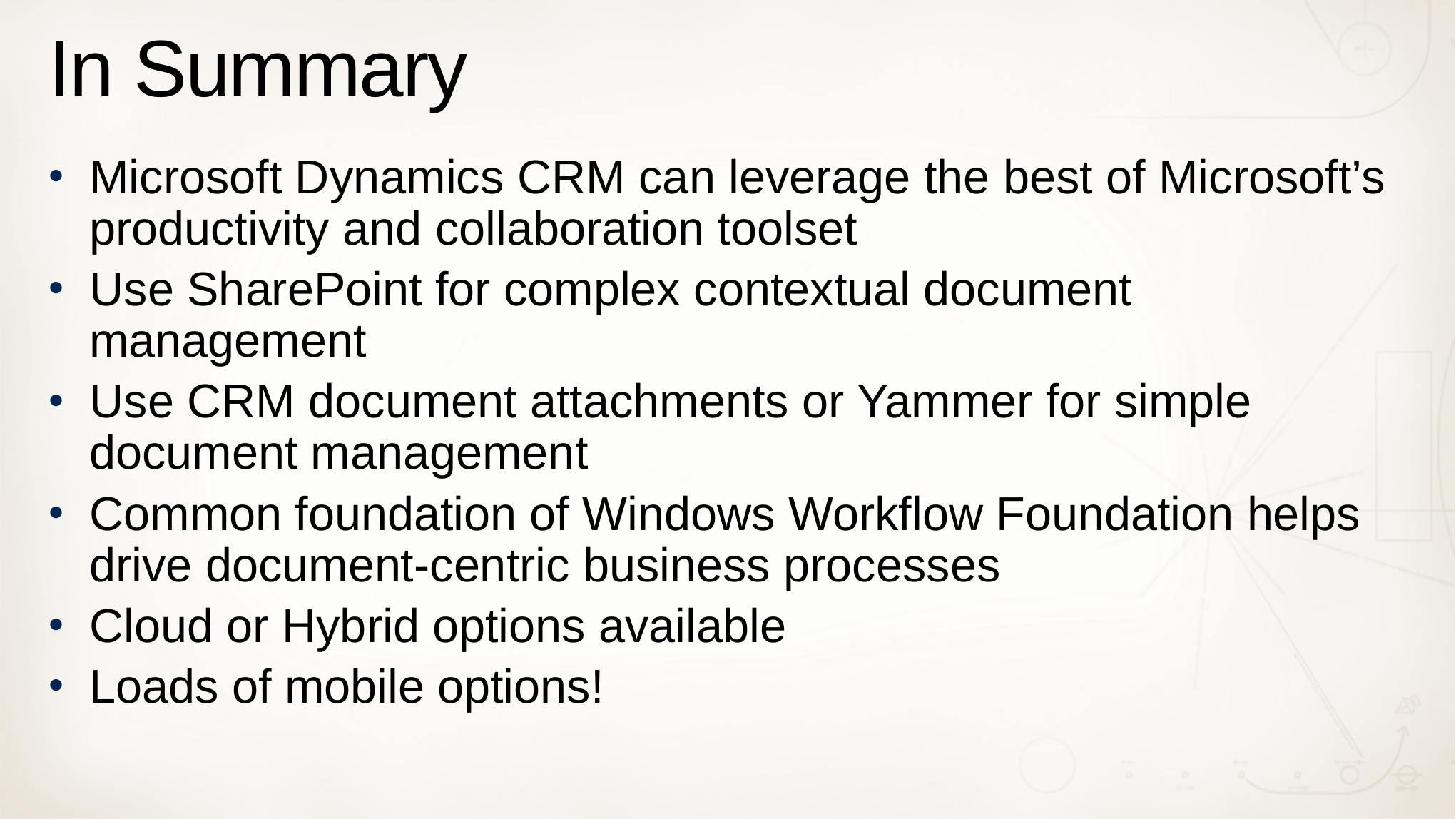

# In Summary
Microsoft Dynamics CRM can leverage the best of Microsoft’s productivity and collaboration toolset
Use SharePoint for complex contextual document management
Use CRM document attachments or Yammer for simple document management
Common foundation of Windows Workflow Foundation helps drive document-centric business processes
Cloud or Hybrid options available
Loads of mobile options!